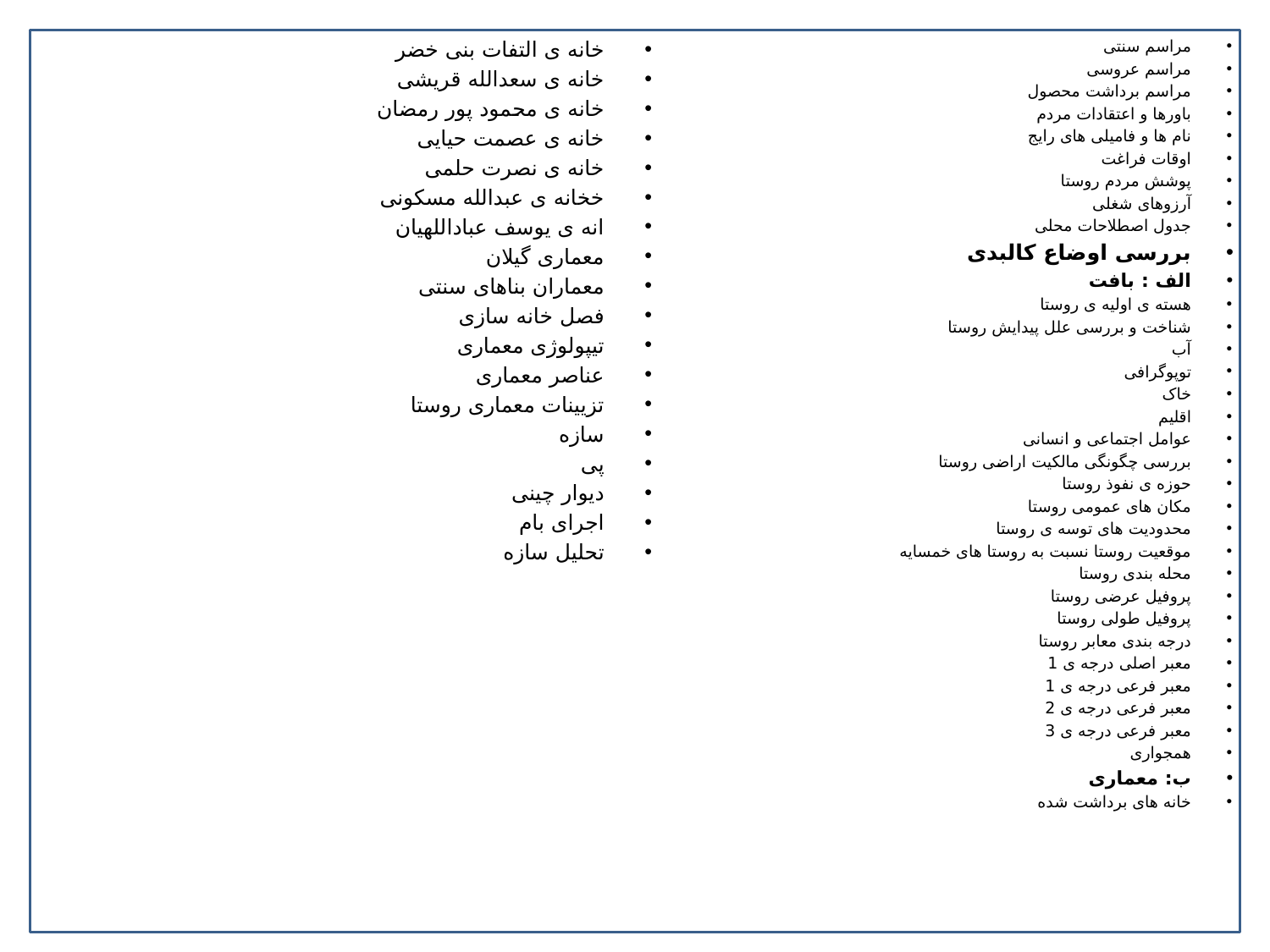

خانه ی التفات بنی خضر
خانه ی سعدالله قریشی
خانه ی محمود پور رمضان
خانه ی عصمت حیایی
خانه ی نصرت حلمی
خخانه ی عبدالله مسکونی
انه ی یوسف عباداللهیان
معماری گیلان
معماران بناهای سنتی
فصل خانه سازی
تیپولوژی معماری
عناصر معماری
تزیینات معماری روستا
سازه
پی
دیوار چینی
اجرای بام
تحلیل سازه

مراسم سنتی
مراسم عروسی
مراسم برداشت محصول
باورها و اعتقادات مردم
نام ها و فامیلی های رایج
اوقات فراغت
پوشش مردم روستا
آرزوهای شغلی
جدول اصطلاحات محلی
بررسی اوضاع کالبدی
الف : بافت
هسته ی اولیه ی روستا
شناخت و بررسی علل پیدایش روستا
آب
توپوگرافی
خاک
اقلیم
عوامل اجتماعی و انسانی
بررسی چگونگی مالکیت اراضی روستا
حوزه ی نفوذ روستا
مکان های عمومی روستا
محدودیت های توسه ی روستا
موقعیت روستا نسبت به روستا های خمسایه
محله بندی روستا
پروفیل عرضی روستا
پروفیل طولی روستا
درجه بندی معابر روستا
معبر اصلی درجه ی 1
معبر فرعی درجه ی 1
معبر فرعی درجه ی 2
معبر فرعی درجه ی 3
همجواری
ب: معماری
خانه های برداشت شده